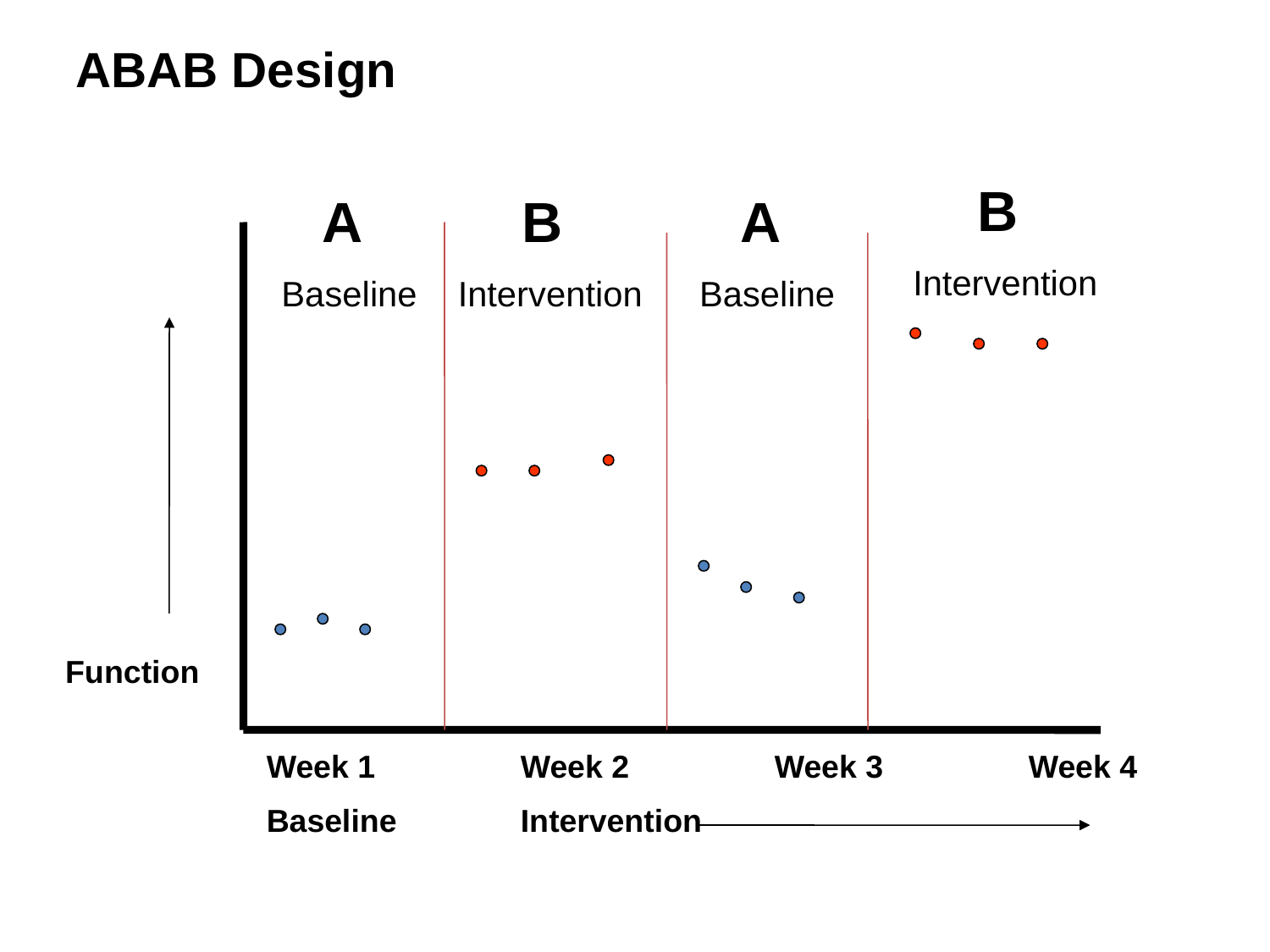

ABAB Design
B
Intervention
A
Baseline
B
Intervention
A
Baseline

Function

Week 1		Week 2		Week 3		Week 4
Baseline	Intervention